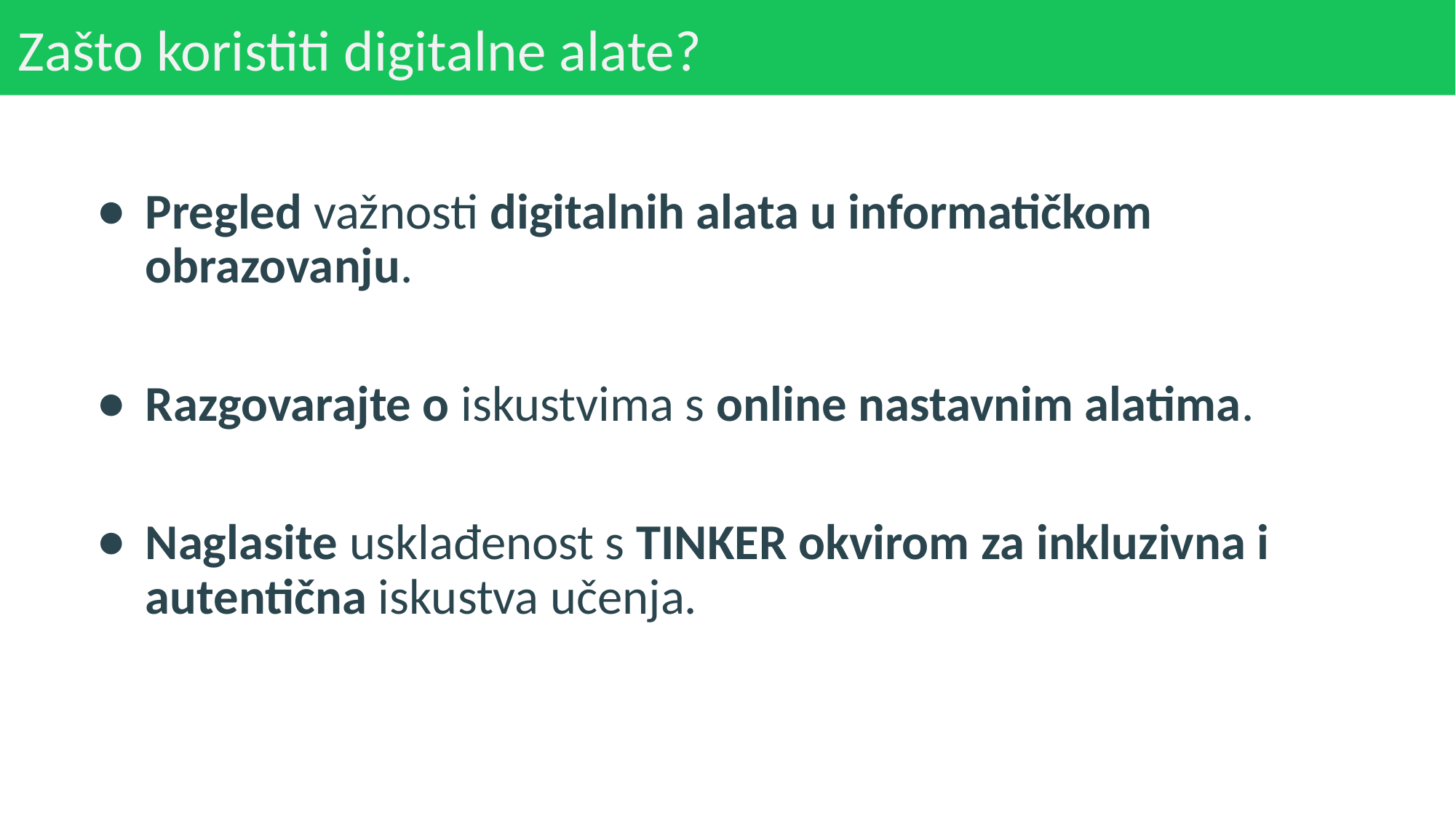

# Zašto koristiti digitalne alate?

Pregled važnosti digitalnih alata u informatičkom obrazovanju.

Razgovarajte o iskustvima s online nastavnim alatima.

Naglasite usklađenost s TINKER okvirom za inkluzivna i autentična iskustva učenja.